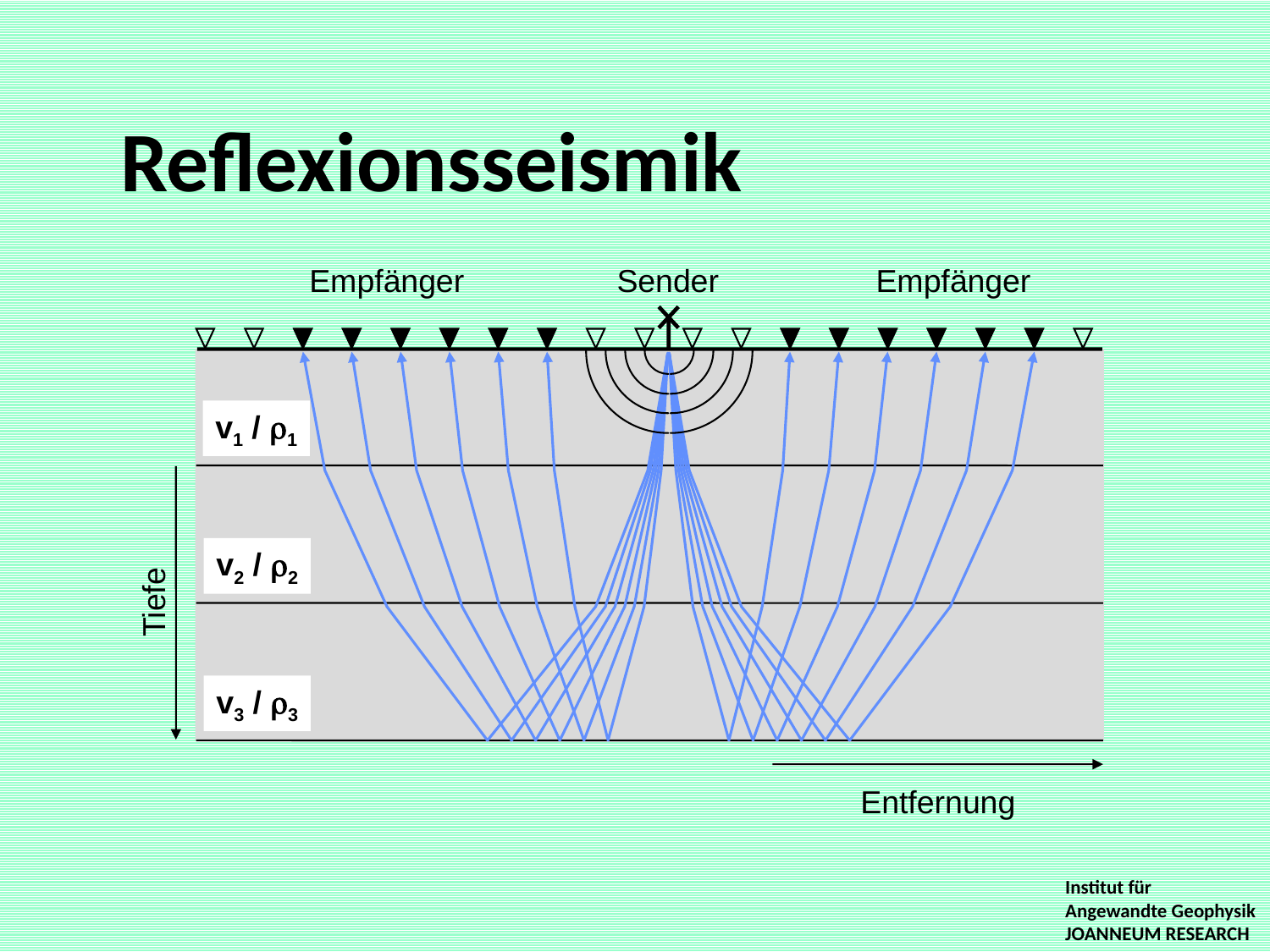

Reflexionsseismik
Empfänger
Empfänger

Sender

v1 / ρ1

v2 / ρ2
Tiefe

v3 / ρ3

Entfernung

Institut für
Angewandte Geophysik
JOANNEUM RESEARCH